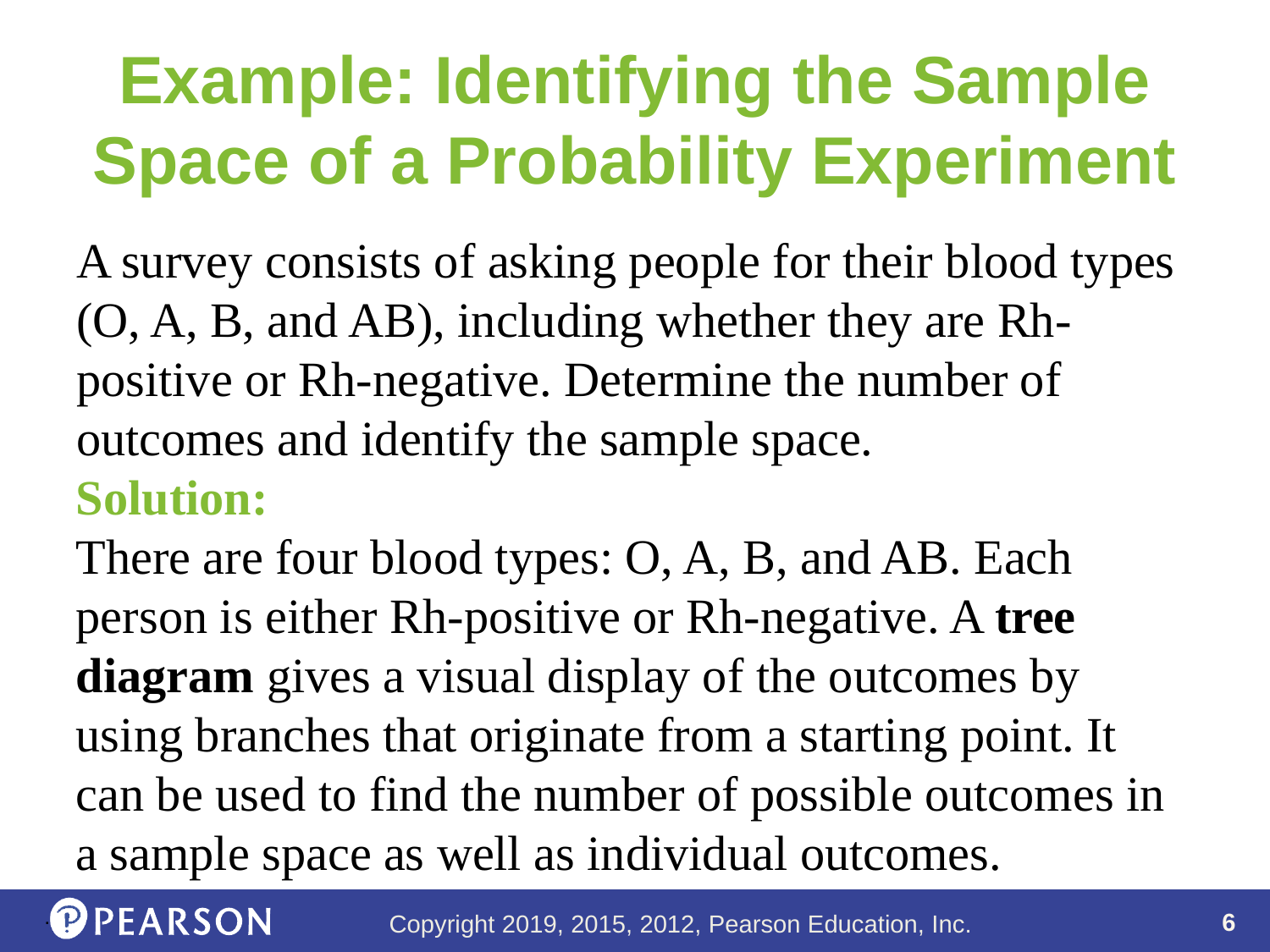

# Example: Identifying the Sample Space of a Probability Experiment
A survey consists of asking people for their blood types (O, A, B, and AB), including whether they are Rh-positive or Rh-negative. Determine the number of outcomes and identify the sample space.
Solution:
There are four blood types: O, A, B, and AB. Each person is either Rh-positive or Rh-negative. A tree diagram gives a visual display of the outcomes by using branches that originate from a starting point. It can be used to find the number of possible outcomes in a sample space as well as individual outcomes.
.